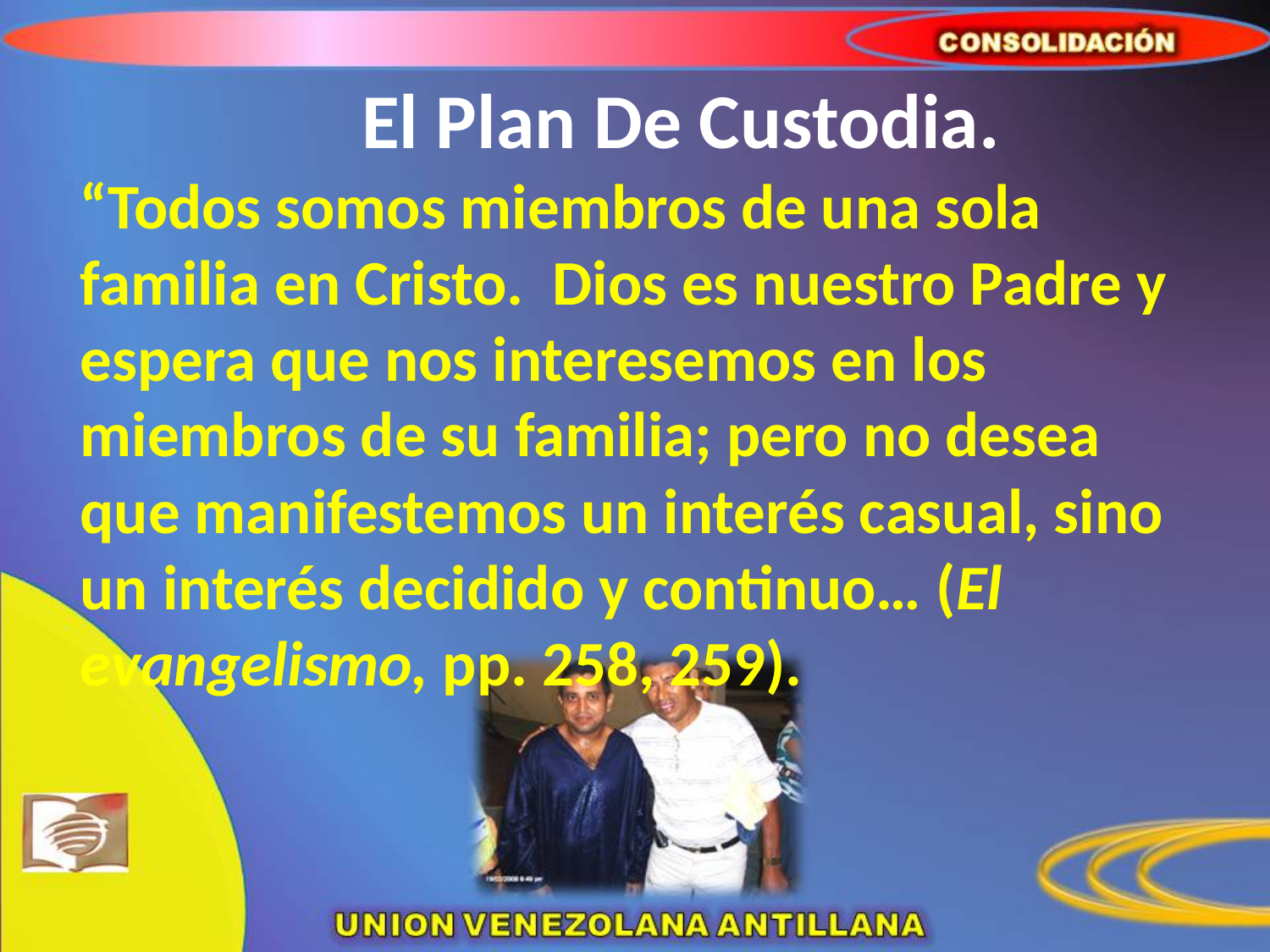

# El Plan De Custodia.
	“Todos somos miembros de una sola familia en Cristo.  Dios es nuestro Padre y espera que nos interesemos en los miembros de su familia; pero no desea que manifestemos un interés casual, sino un interés decidido y continuo… (El evangelismo, pp. 258, 259).